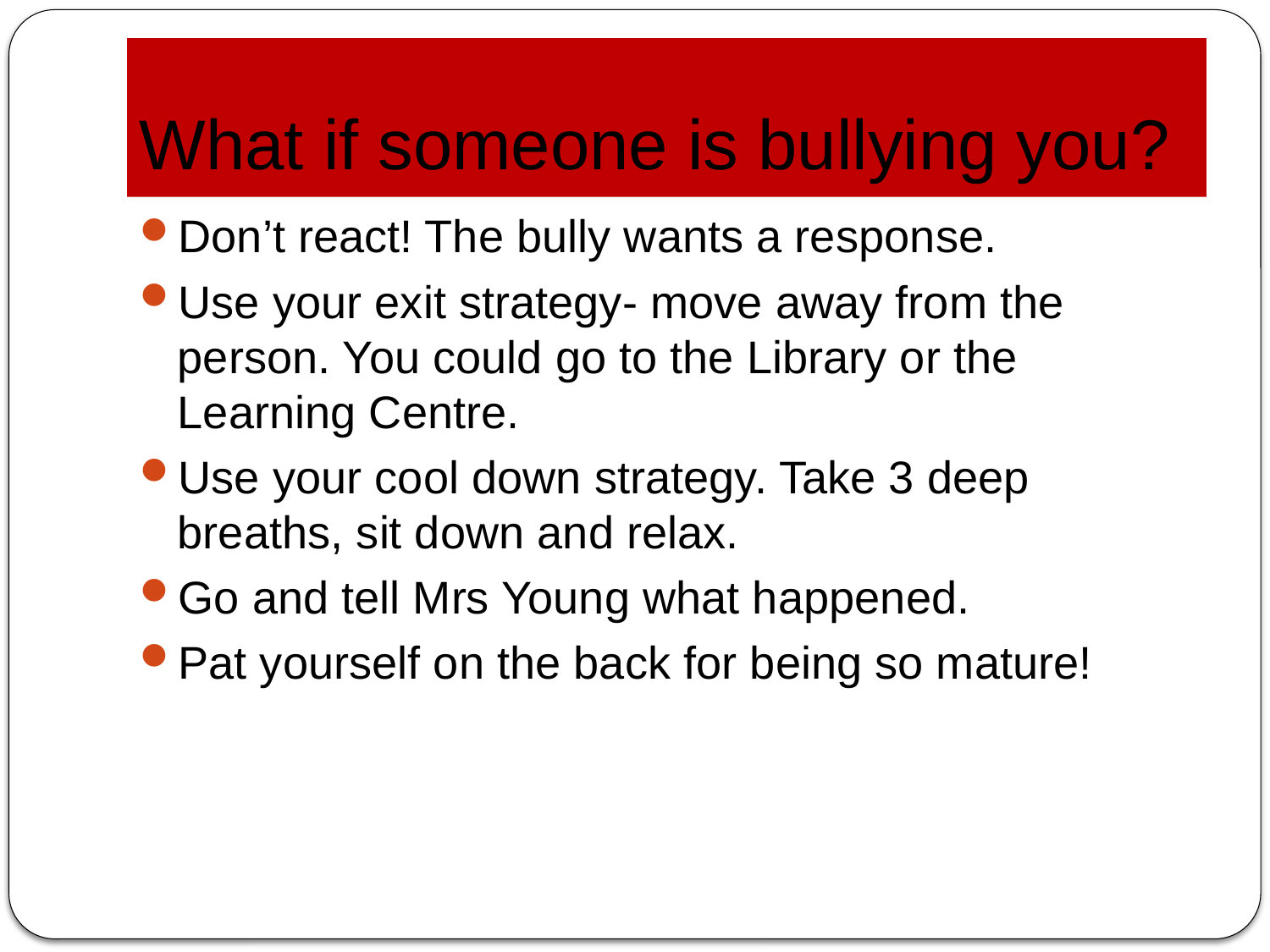

# What if someone is bullying you?
Don’t react! The bully wants a response.
Use your exit strategy- move away from the person. You could go to the Library or the Learning Centre.
Use your cool down strategy. Take 3 deep breaths, sit down and relax.
Go and tell Mrs Young what happened.
Pat yourself on the back for being so mature!